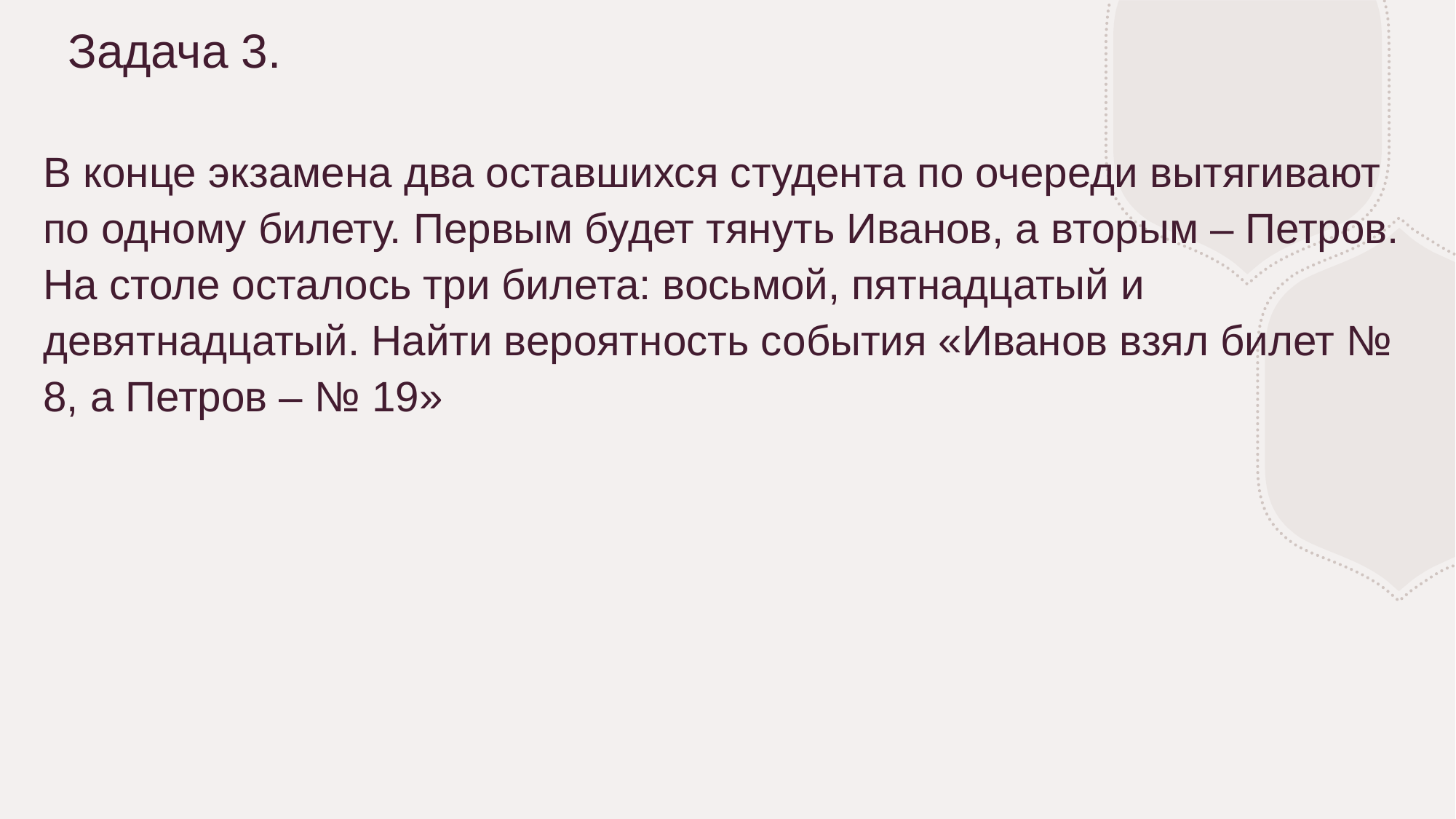

# Задача 3.
В конце экзамена два оставшихся студента по очереди вытягивают по одному билету. Первым будет тянуть Иванов, а вторым – Петров. На столе осталось три билета: восьмой, пятнадцатый и девятнадцатый. Найти вероятность события «Иванов взял билет № 8, а Петров – № 19»